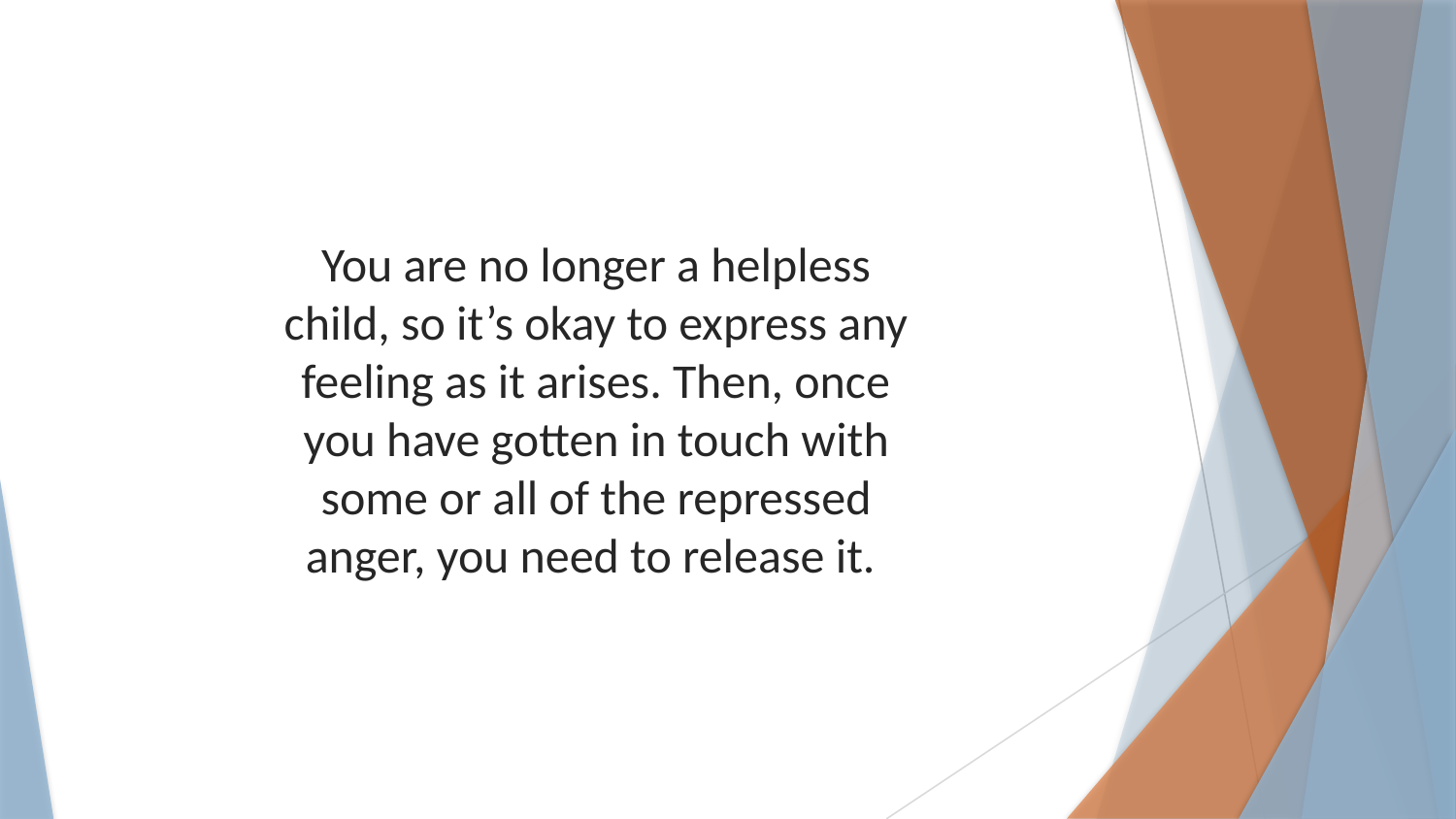

You are no longer a helpless child, so it’s okay to express any feeling as it arises. Then, once you have gotten in touch with some or all of the repressed anger, you need to release it.